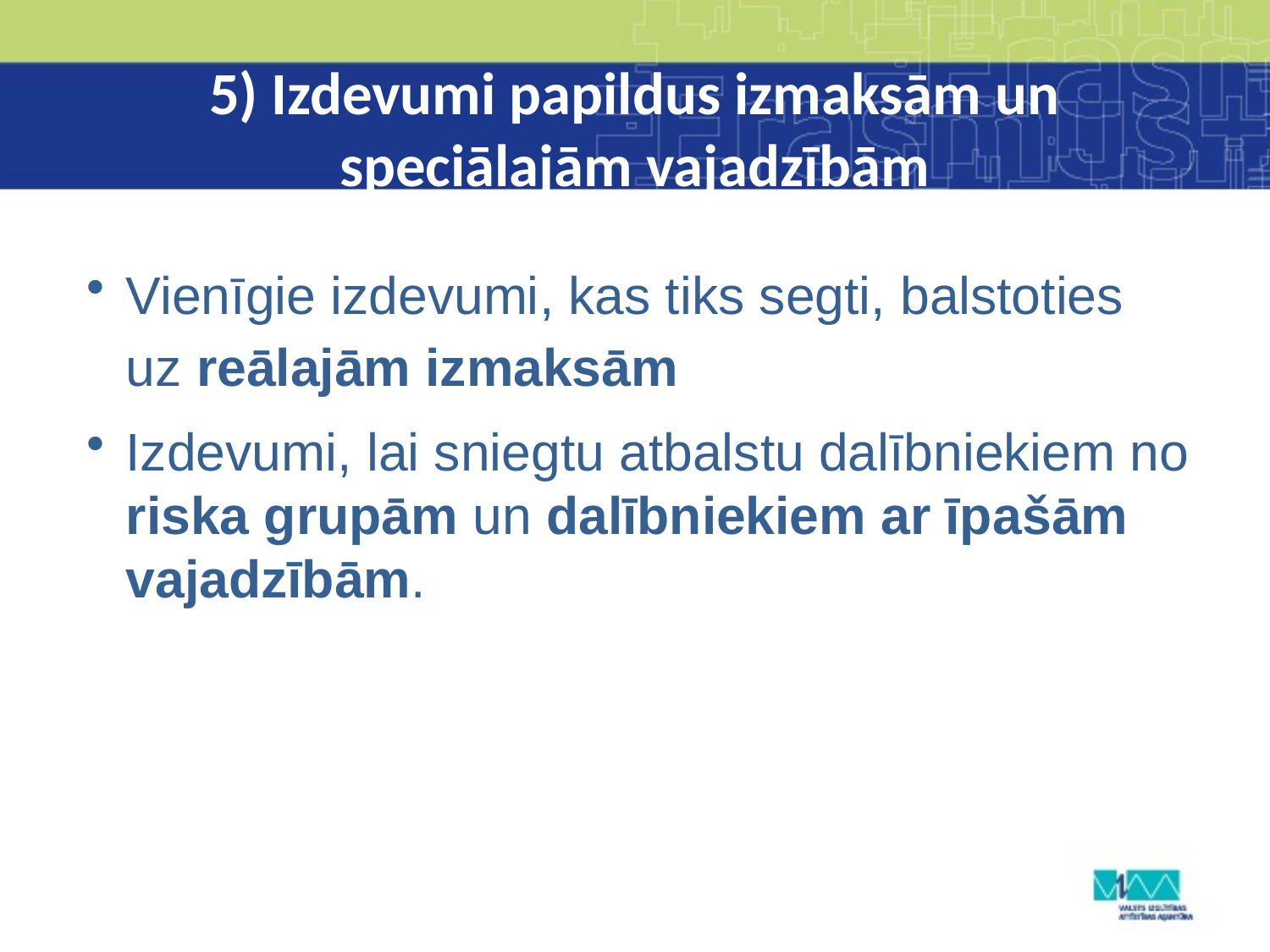

# 5) Izdevumi papildus izmaksām un speciālajām vajadzībām
Vienīgie izdevumi, kas tiks segti, balstoties uz reālajām izmaksām
Izdevumi, lai sniegtu atbalstu dalībniekiem no riska grupām un dalībniekiem ar īpašām vajadzībām.